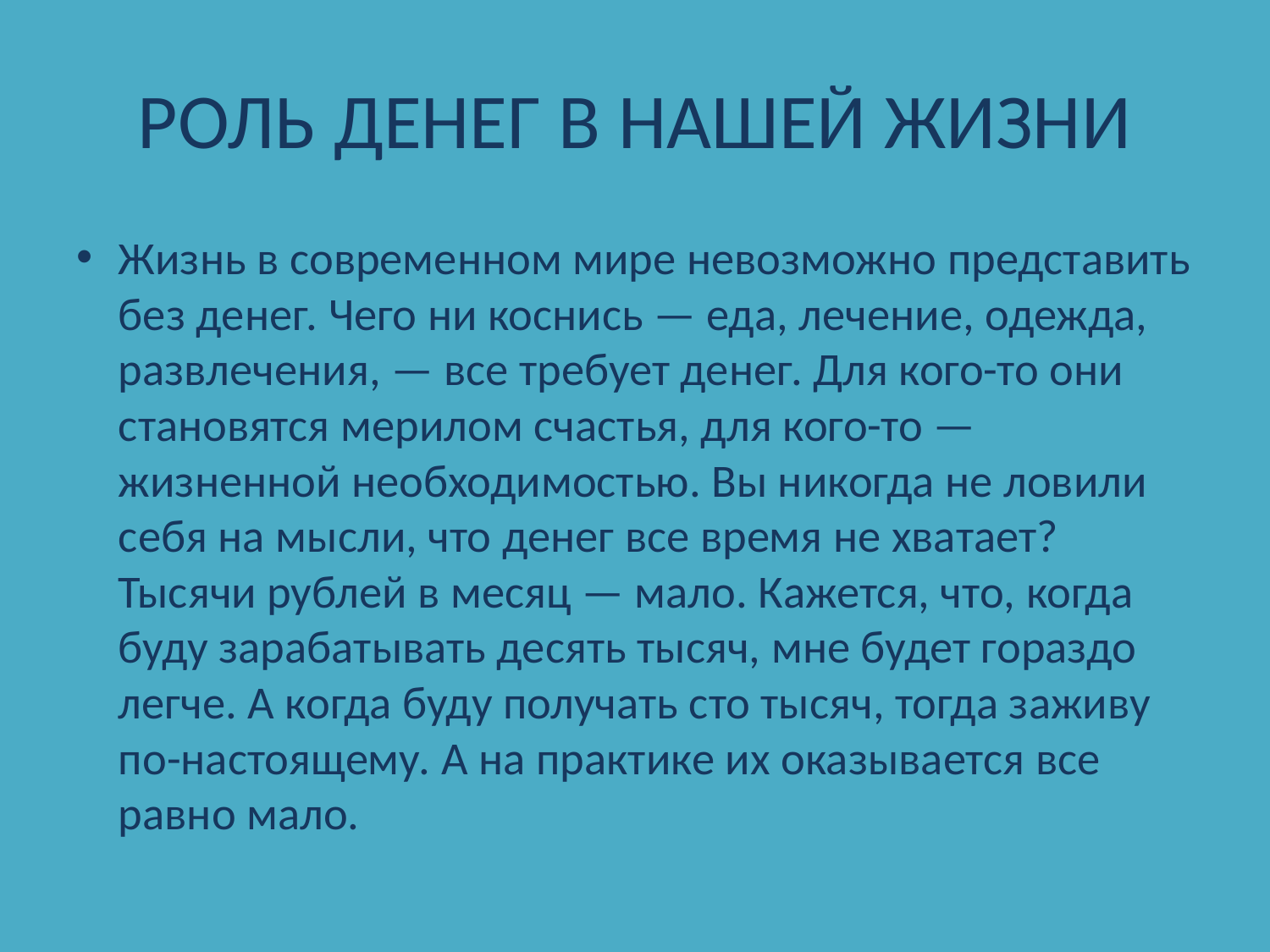

# РОЛЬ ДЕНЕГ В НАШЕЙ ЖИЗНИ
Жизнь в современном мире невозможно представить без денег. Чего ни коснись — еда, лечение, одежда, развлечения, — все требует денег. Для кого-то они становятся мерилом счастья, для кого-то — жизненной необходимостью. Вы никогда не ловили себя на мысли, что денег все время не хватает? Тысячи рублей в месяц — мало. Кажется, что, когда буду зарабатывать десять тысяч, мне будет гораздо легче. А когда буду получать сто тысяч, тогда заживу по-настоящему. А на практике их оказывается все равно мало.